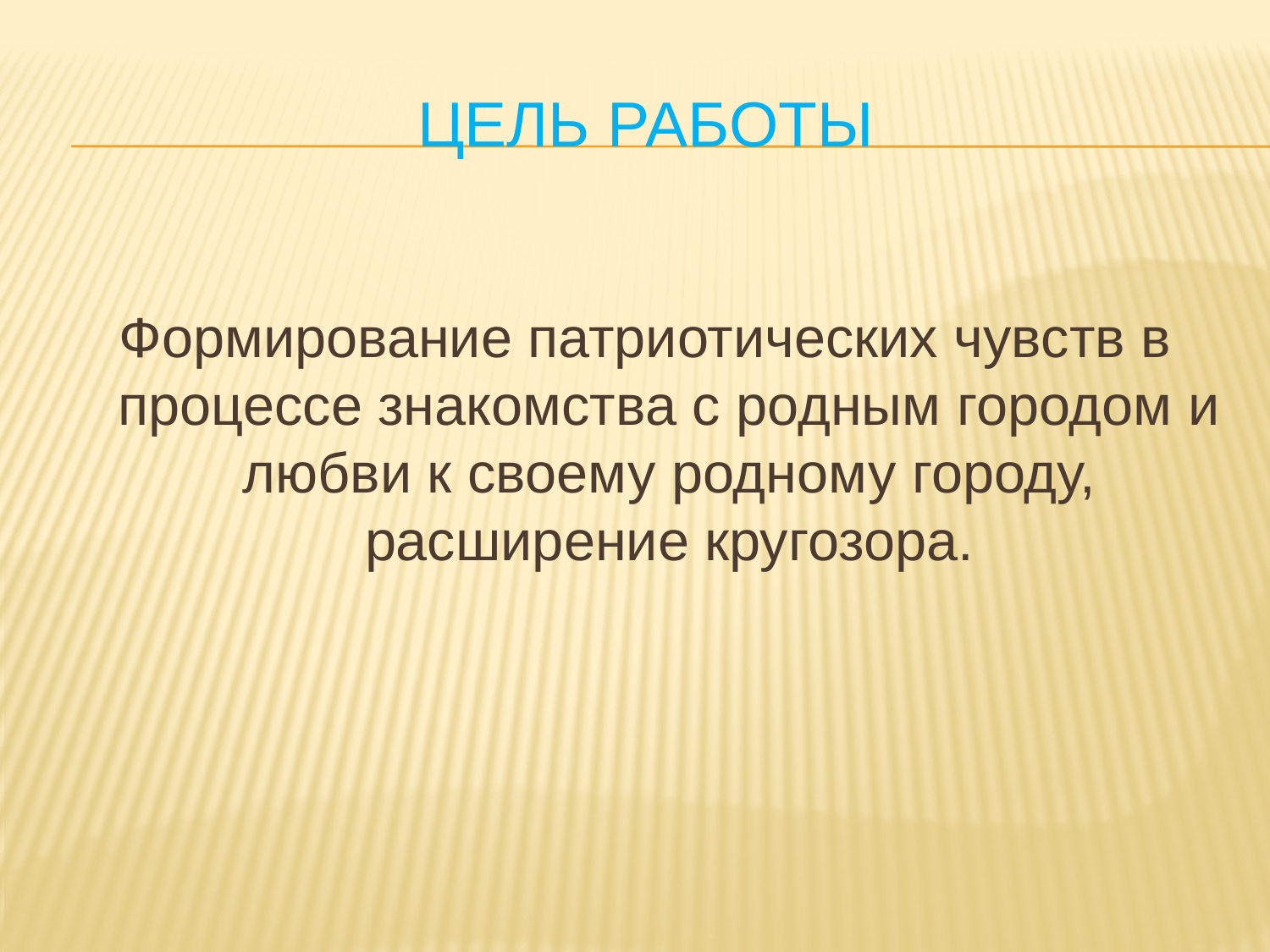

# Цель работы

Формирование патриотических чувств в процессе знакомства с родным городом и любви к своему родному городу, расширение кругозора.